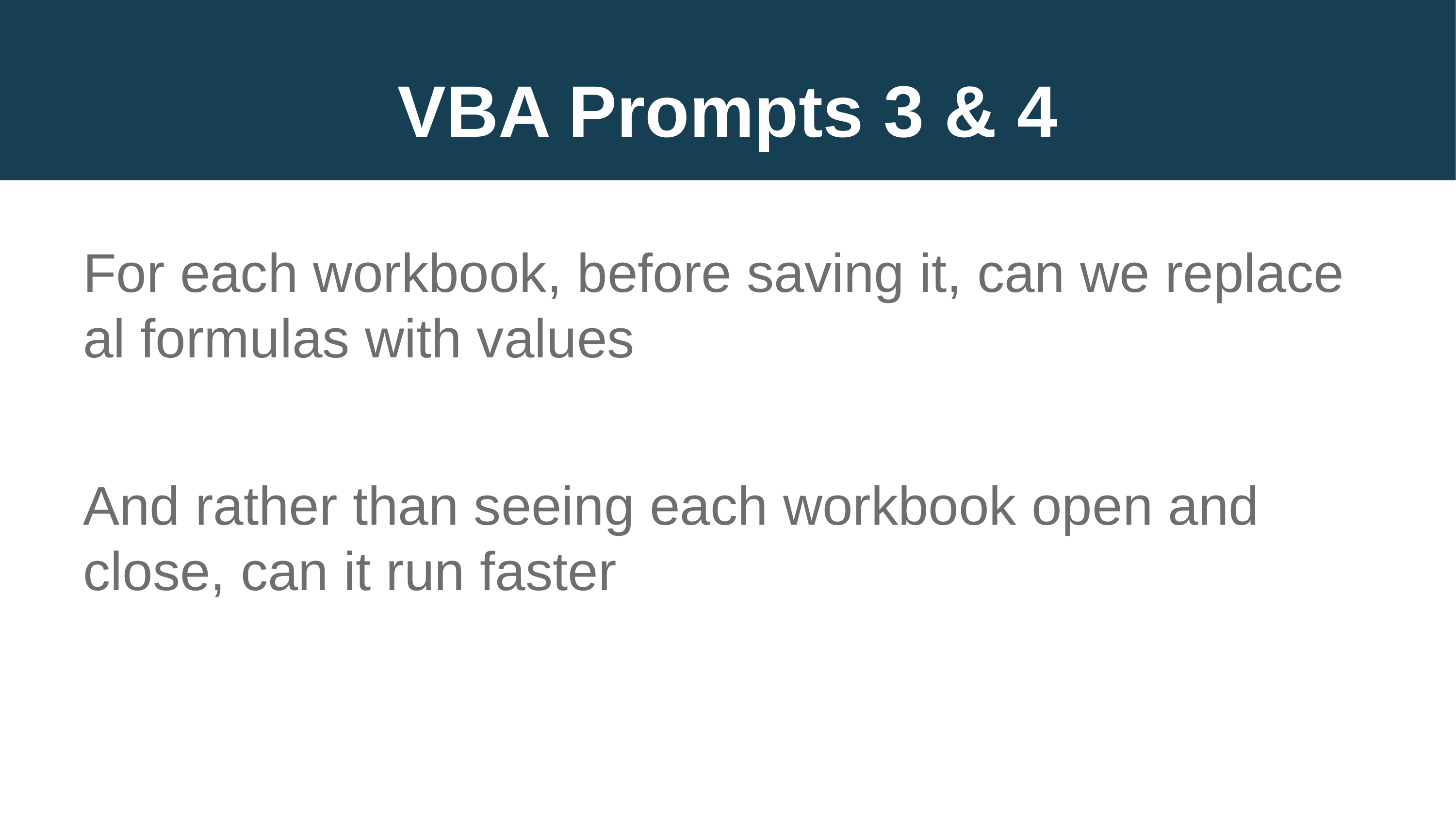

# VBA Prompts 3 & 4
For each workbook, before saving it, can we replace al formulas with values

And rather than seeing each workbook open and close, can it run faster